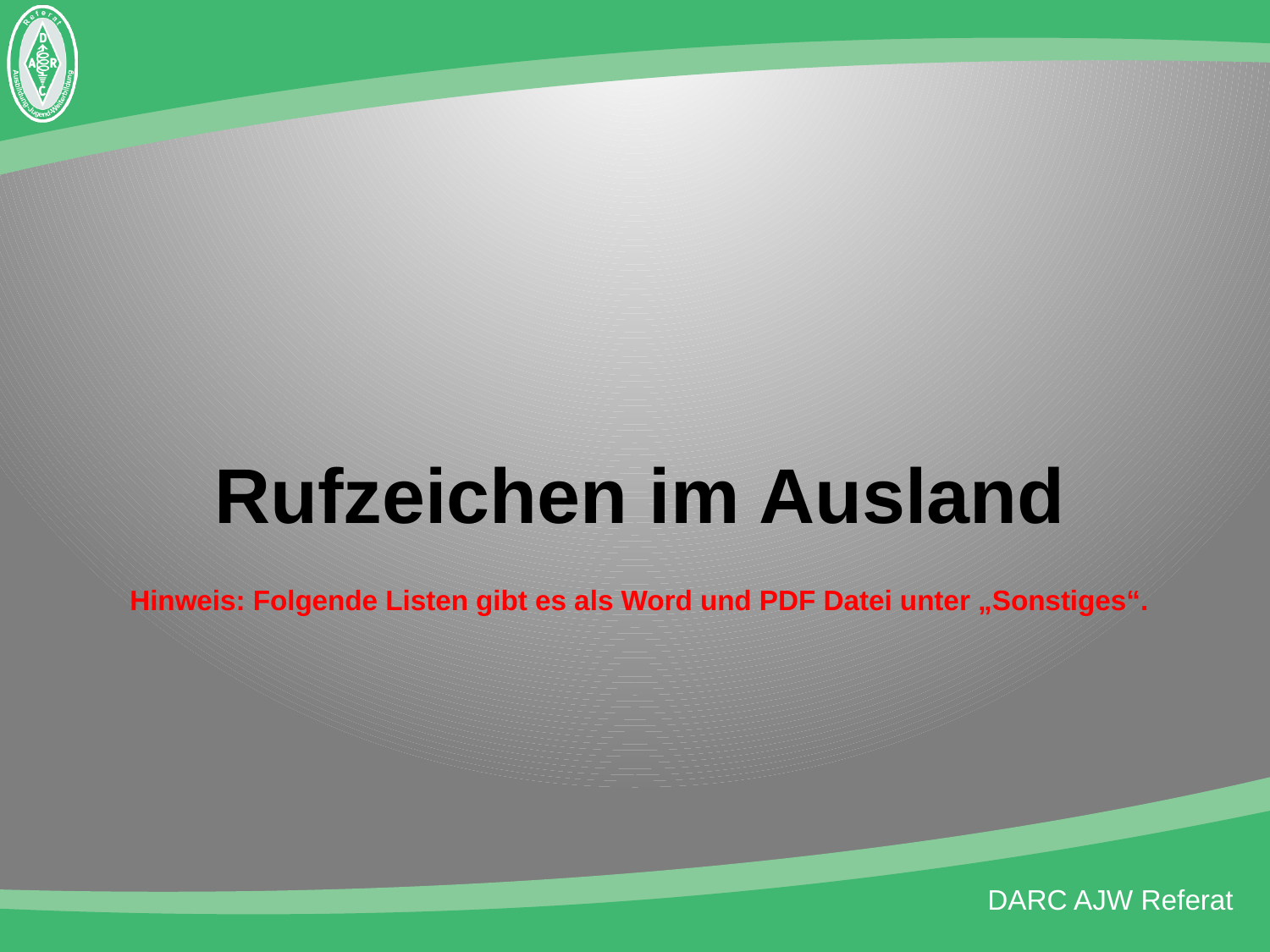

# Rufzeichen im Ausland
Hinweis: Folgende Listen gibt es als Word und PDF Datei unter „Sonstiges“.